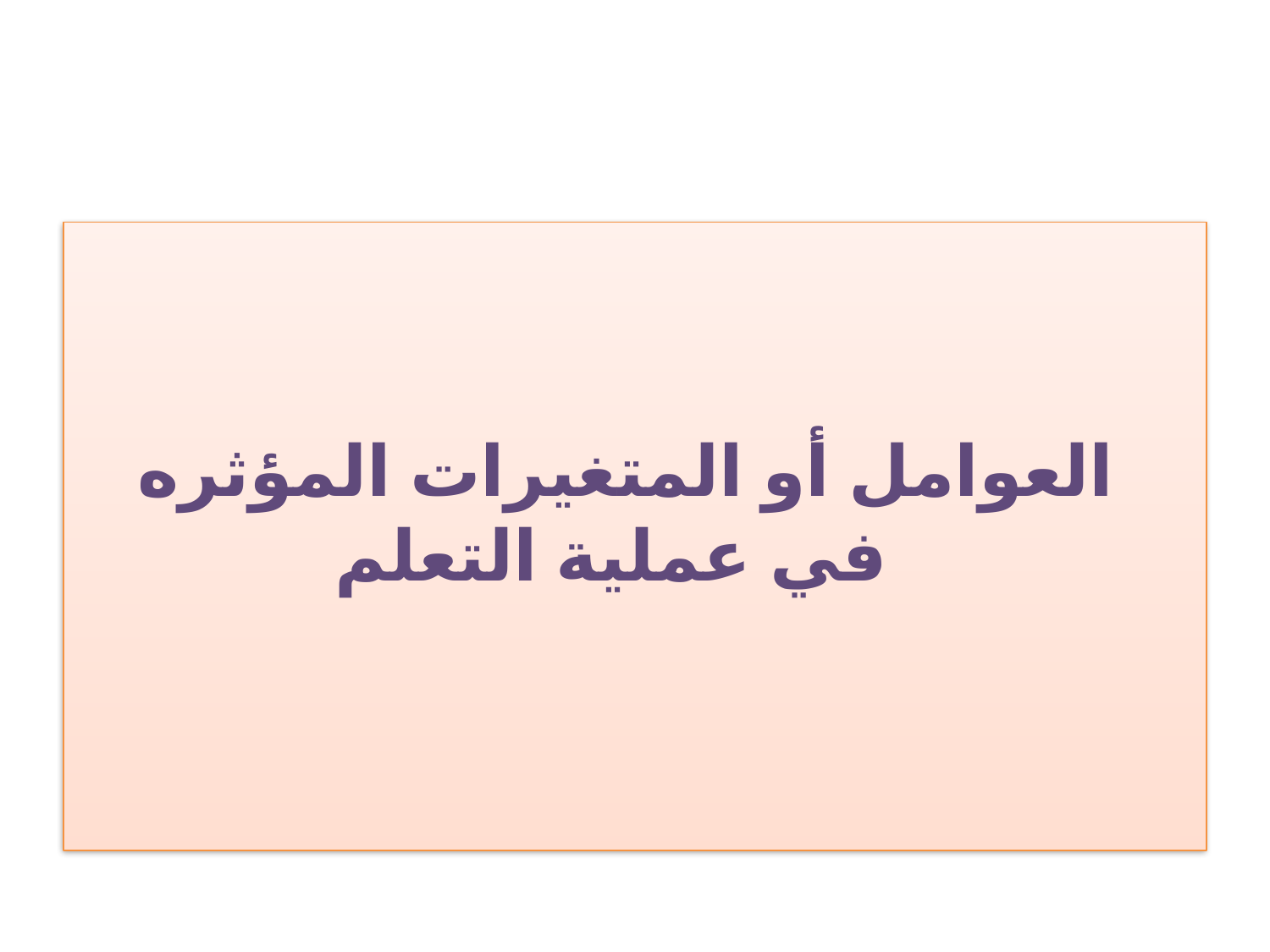

العوامل أو المتغيرات المؤثره في عملية التعلم